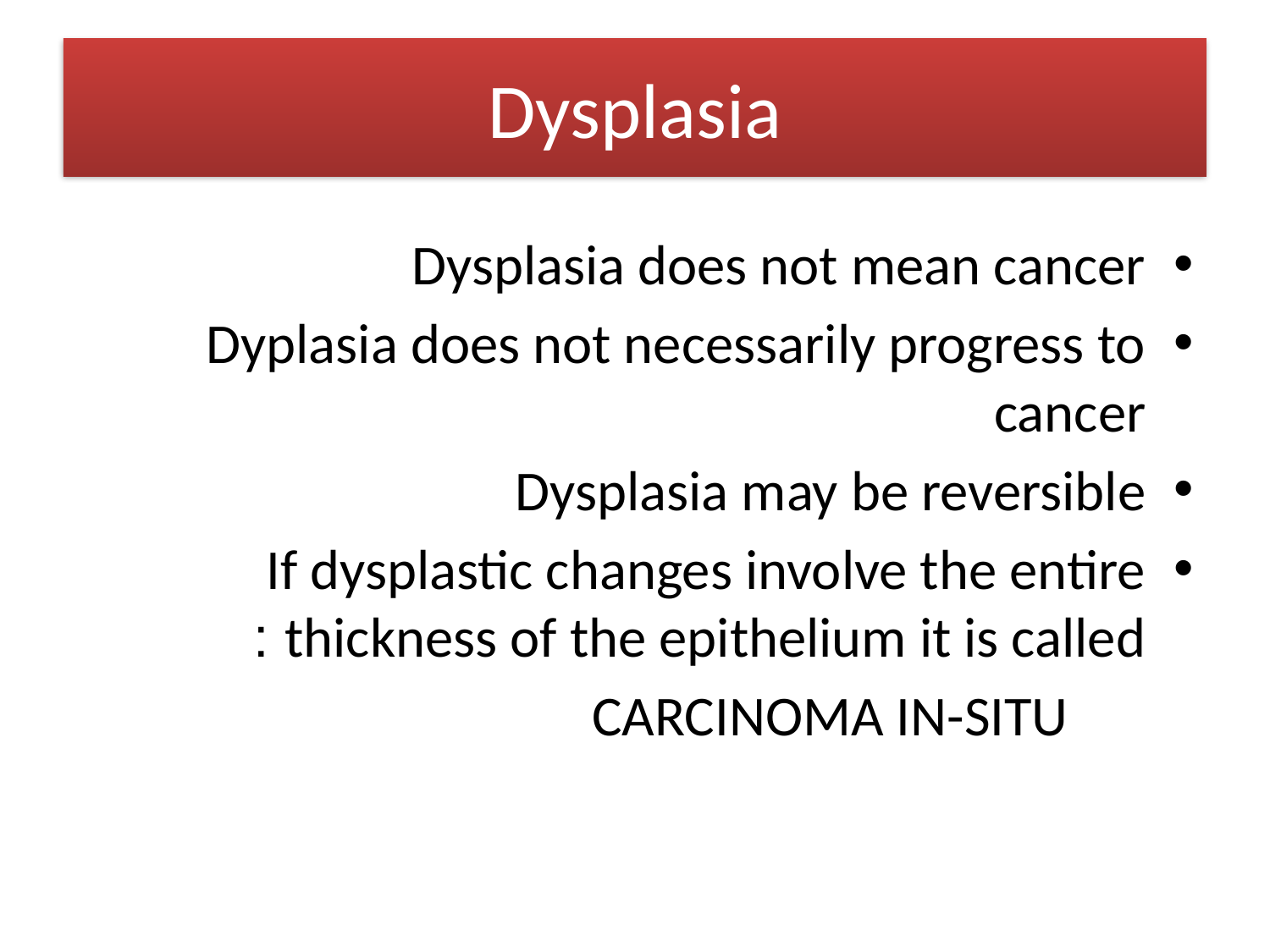

# Neoplasia
Dysplasia
Dysplasia does not mean cancer
Dyplasia does not necessarily progress to cancer
Dysplasia may be reversible
If dysplastic changes involve the entire thickness of the epithelium it is called :
        CARCINOMA IN-SITU